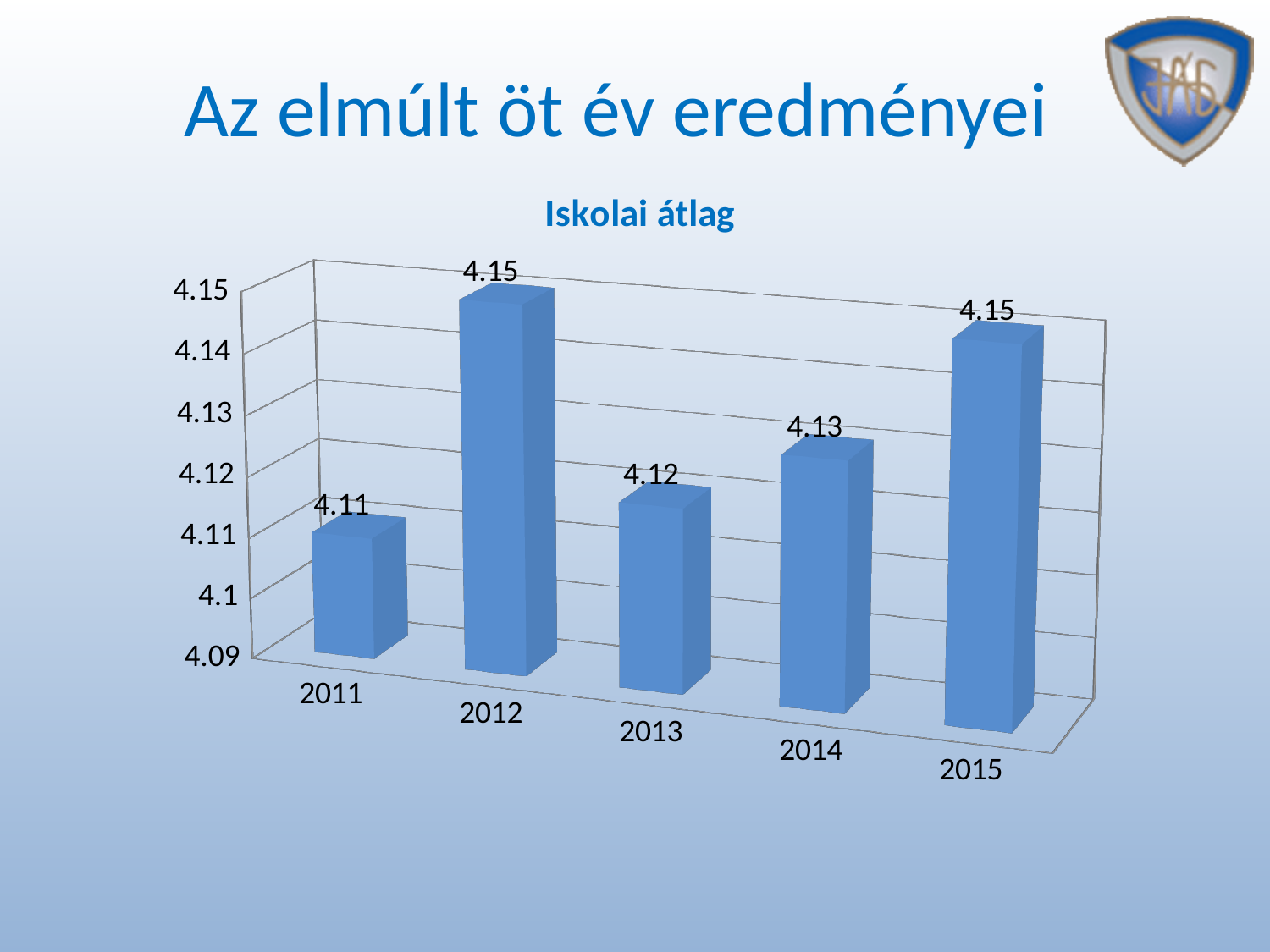

# Az elmúlt öt év eredményei

[unsupported chart]